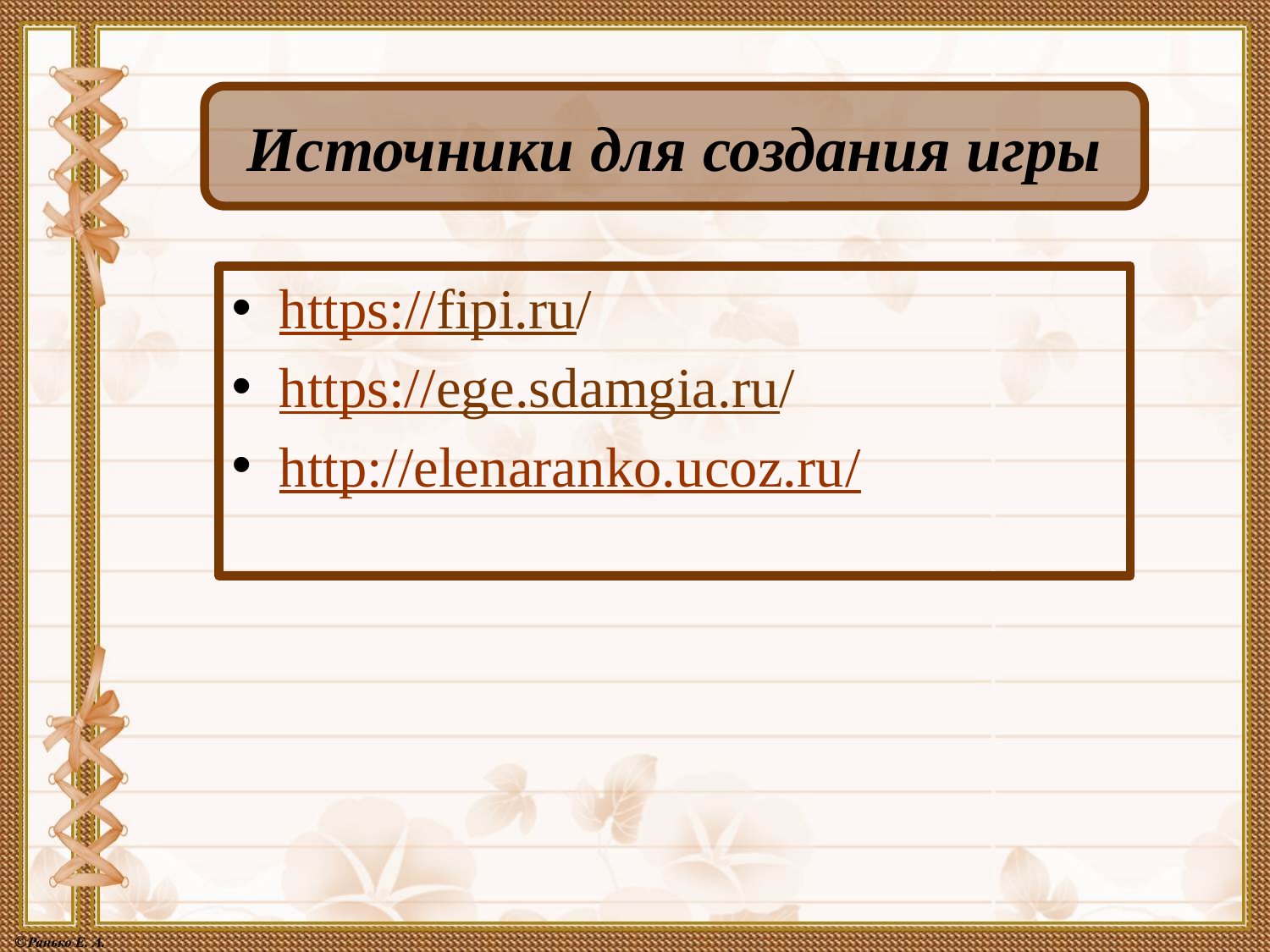

#
Источники для создания игры
https://fipi.ru/
https://ege.sdamgia.ru/
http://elenaranko.ucoz.ru/